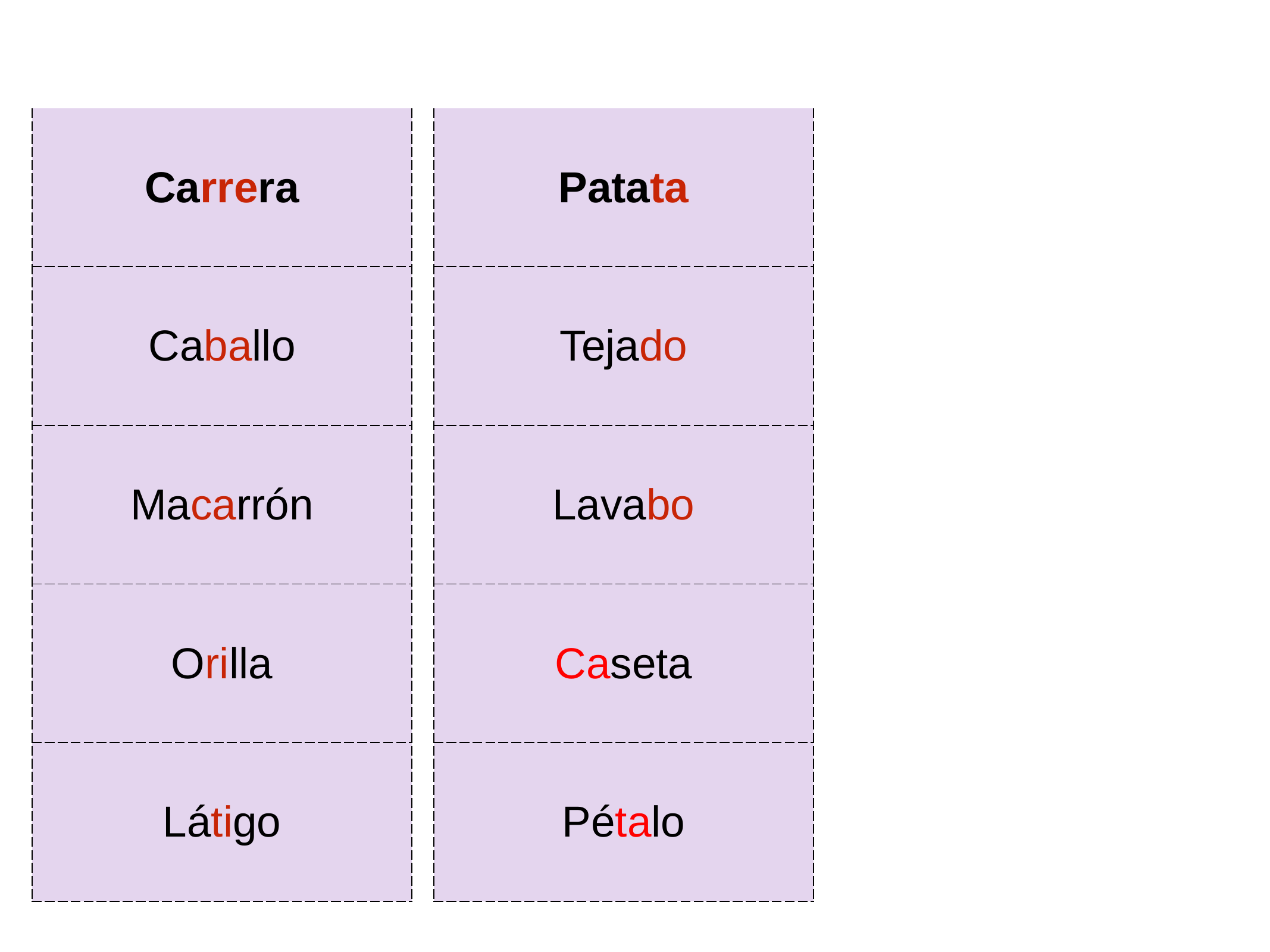

| Carrera |
| --- |
| Caballo |
| Macarrón |
| Orilla |
| Látigo |
| Patata |
| --- |
| Tejado |
| Lavabo |
| Caseta |
| Pétalo |